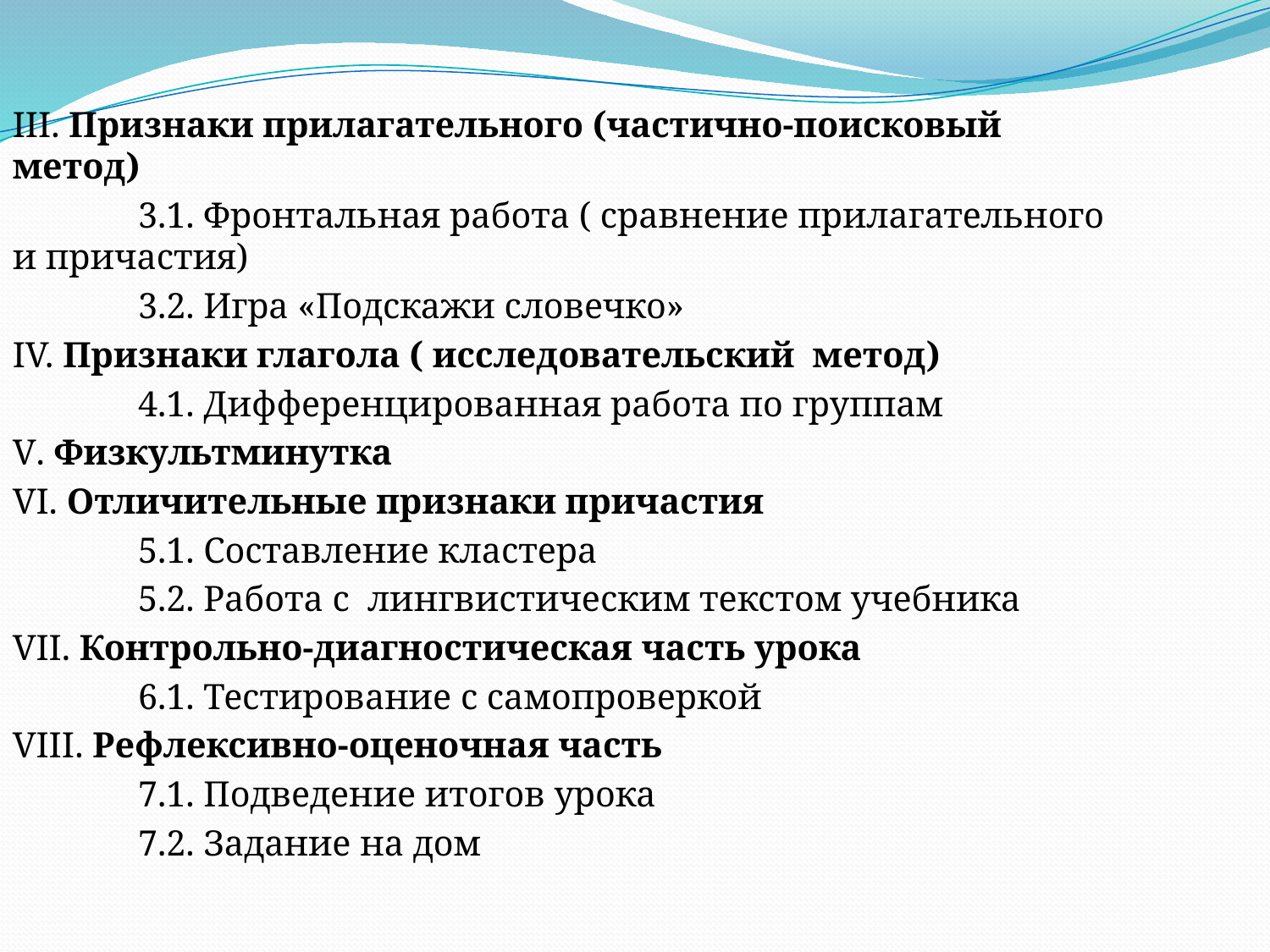

III. Признаки прилагательного (частично-поисковый метод)
	3.1. Фронтальная работа ( сравнение прилагательного и причастия)
	3.2. Игра «Подскажи словечко»
IV. Признаки глагола ( исследовательский  метод)
	4.1. Дифференцированная работа по группам
V. Физкультминутка
VI. Отличительные признаки причастия
	5.1. Составление кластера
	5.2. Работа с  лингвистическим текстом учебника
VII. Контрольно-диагностическая часть урока
	6.1. Тестирование с самопроверкой
VIII. Рефлексивно-оценочная часть
	7.1. Подведение итогов урока
	7.2. Задание на дом